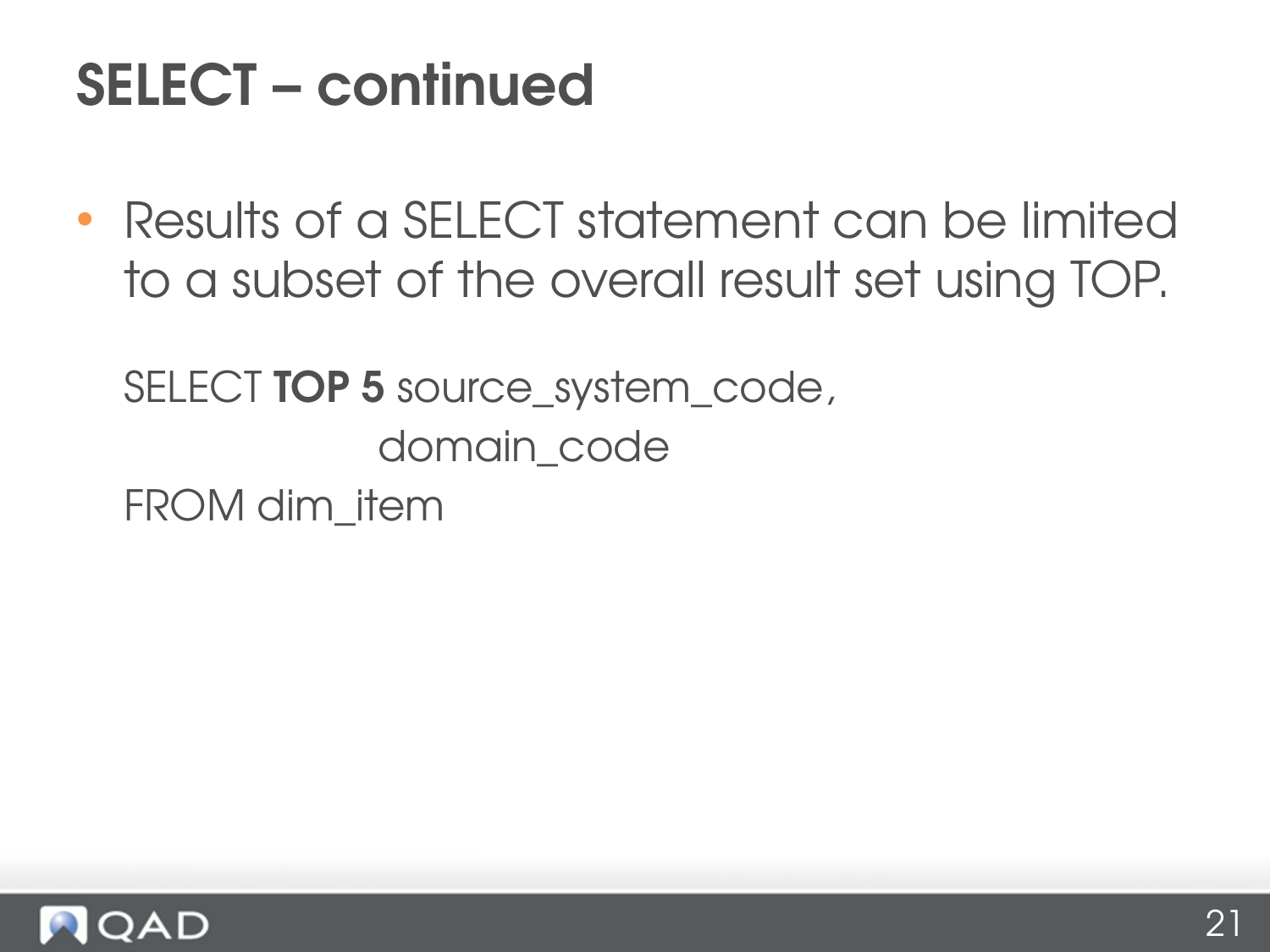

# SELECT – continued
Results of a SELECT statement can be limited to a subset of the overall result set using TOP.

	SELECT TOP 5 source_system_code,
			domain_code
	FROM dim_item

21